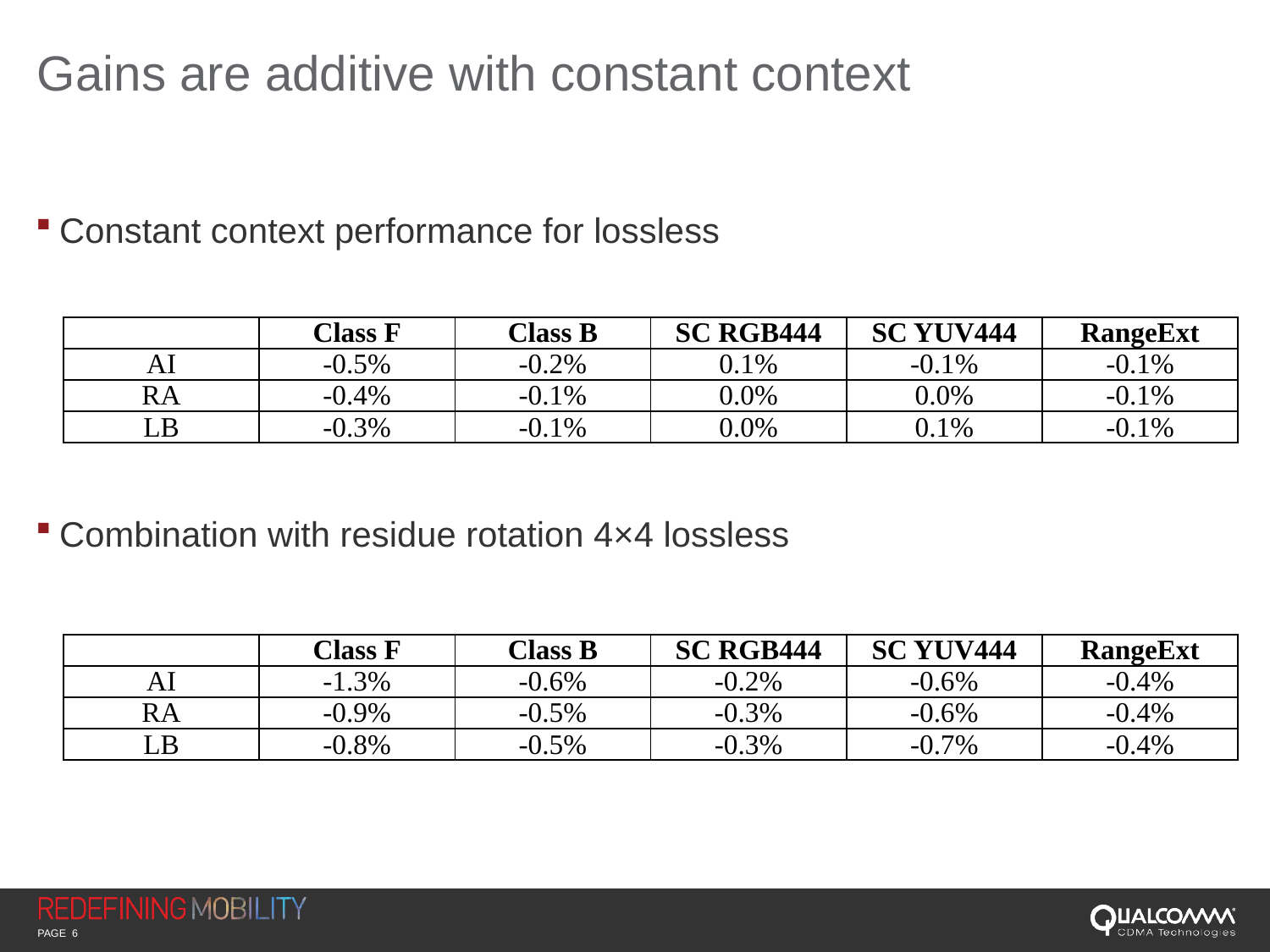

# Gains are additive with constant context

Constant context performance for lossless

Combination with residue rotation 4×4 lossless

|  | Class F | Class B | SC RGB444 | SC YUV444 | RangeExt |
| --- | --- | --- | --- | --- | --- |
| AI | -0.5% | -0.2% | 0.1% | -0.1% | -0.1% |
| RA | -0.4% | -0.1% | 0.0% | 0.0% | -0.1% |
| LB | -0.3% | -0.1% | 0.0% | 0.1% | -0.1% |
|  | Class F | Class B | SC RGB444 | SC YUV444 | RangeExt |
| --- | --- | --- | --- | --- | --- |
| AI | -1.3% | -0.6% | -0.2% | -0.6% | -0.4% |
| RA | -0.9% | -0.5% | -0.3% | -0.6% | -0.4% |
| LB | -0.8% | -0.5% | -0.3% | -0.7% | -0.4% |